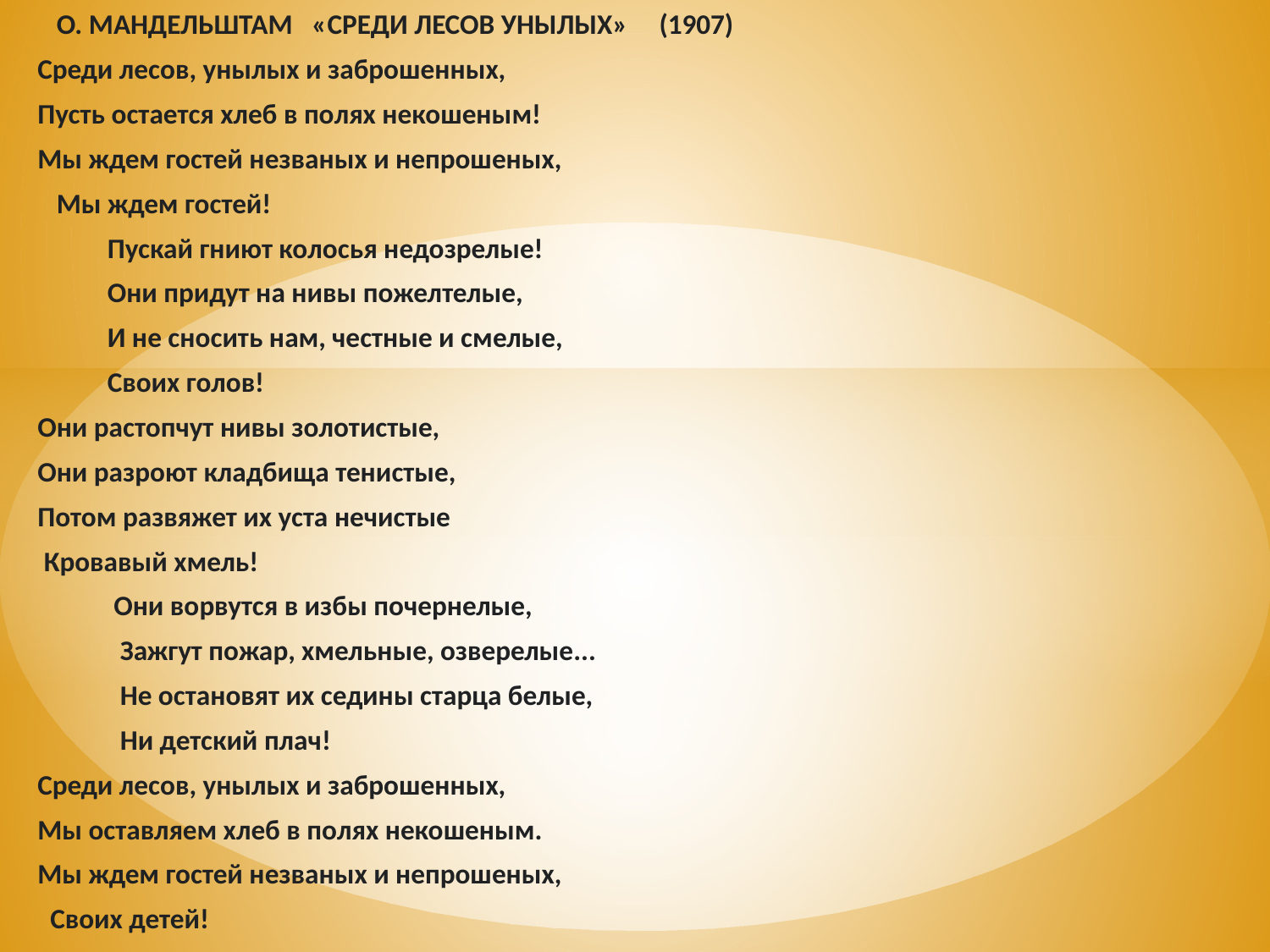

О. МАНДЕЛЬШТАМ   «СРЕДИ ЛЕСОВ УНЫЛЫХ»     (1907)
Среди лесов, унылых и заброшенных,
Пусть остается хлеб в полях некошеным!
Мы ждем гостей незваных и непрошеных,
   Мы ждем гостей!
           Пускай гниют колосья недозрелые!
           Они придут на нивы пожелтелые,
           И не сносить нам, честные и смелые,
           Своих голов!
Они растопчут нивы золотистые,
Они разроют кладбища тенистые,
Потом развяжет их уста нечистые
 Кровавый хмель!
            Они ворвутся в избы почернелые,
             Зажгут пожар, хмельные, озверелые...
             Не остановят их седины старца белые,
             Ни детский плач!
Среди лесов, унылых и заброшенных,
Мы оставляем хлеб в полях некошеным.
Мы ждем гостей незваных и непрошеных,
  Своих детей!